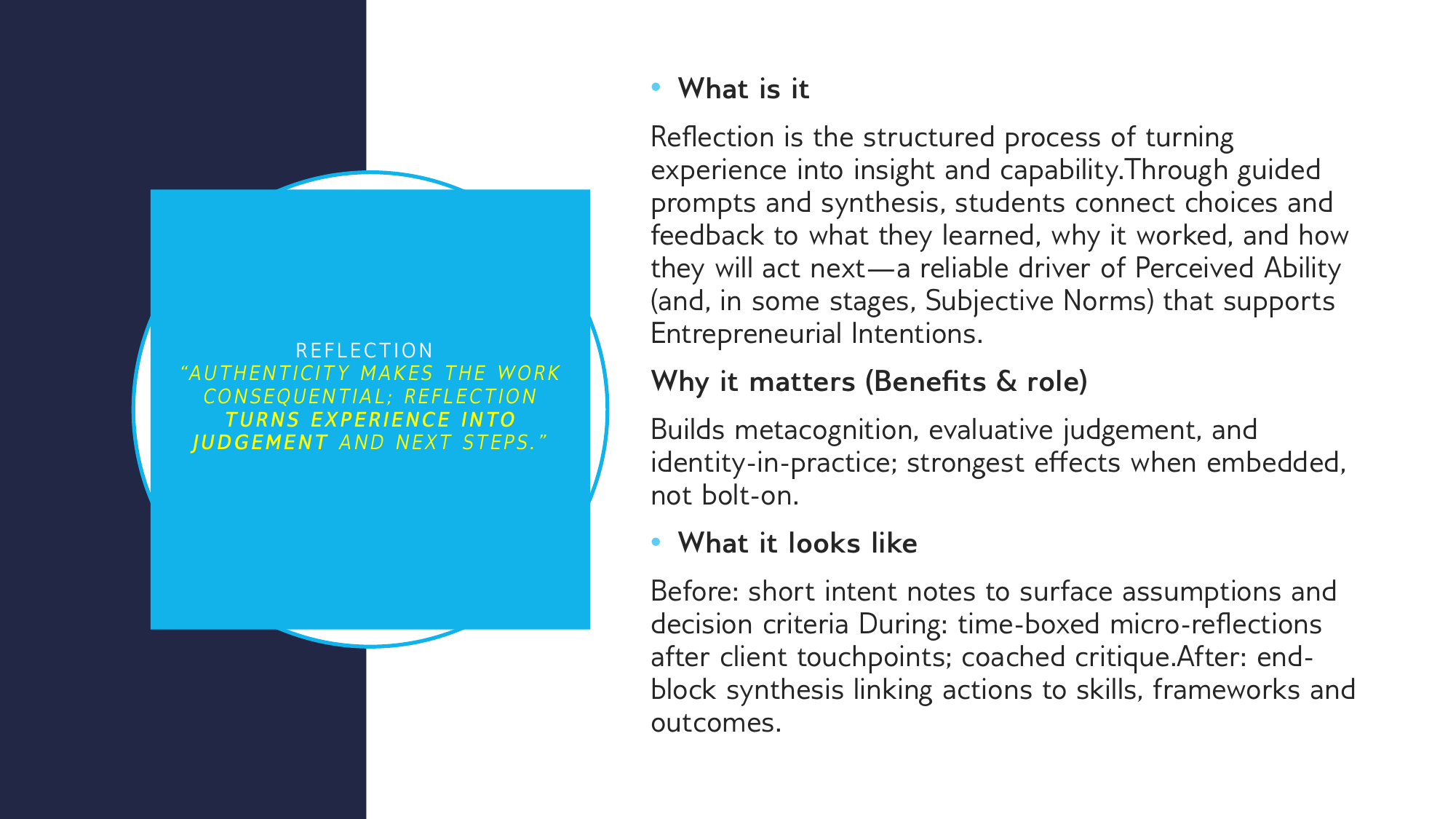

What is it
Reflection is the structured process of turning experience into insight and capability.Through guided prompts and synthesis, students connect choices and feedback to what they learned, why it worked, and how they will act next—a reliable driver of Perceived Ability (and, in some stages, Subjective Norms) that supports Entrepreneurial Intentions.
Why it matters (Benefits & role)
Builds metacognition, evaluative judgement, and identity‑in‑practice; strongest effects when embedded, not bolt‑on.
What it looks like
Before: short intent notes to surface assumptions and decision criteria During: time-boxed micro-reflections after client touchpoints; coached critique.After: end-block synthesis linking actions to skills, frameworks and outcomes.

# Reflection “Authenticity makes the work consequential; reflection turns experience into judgement and next steps.”